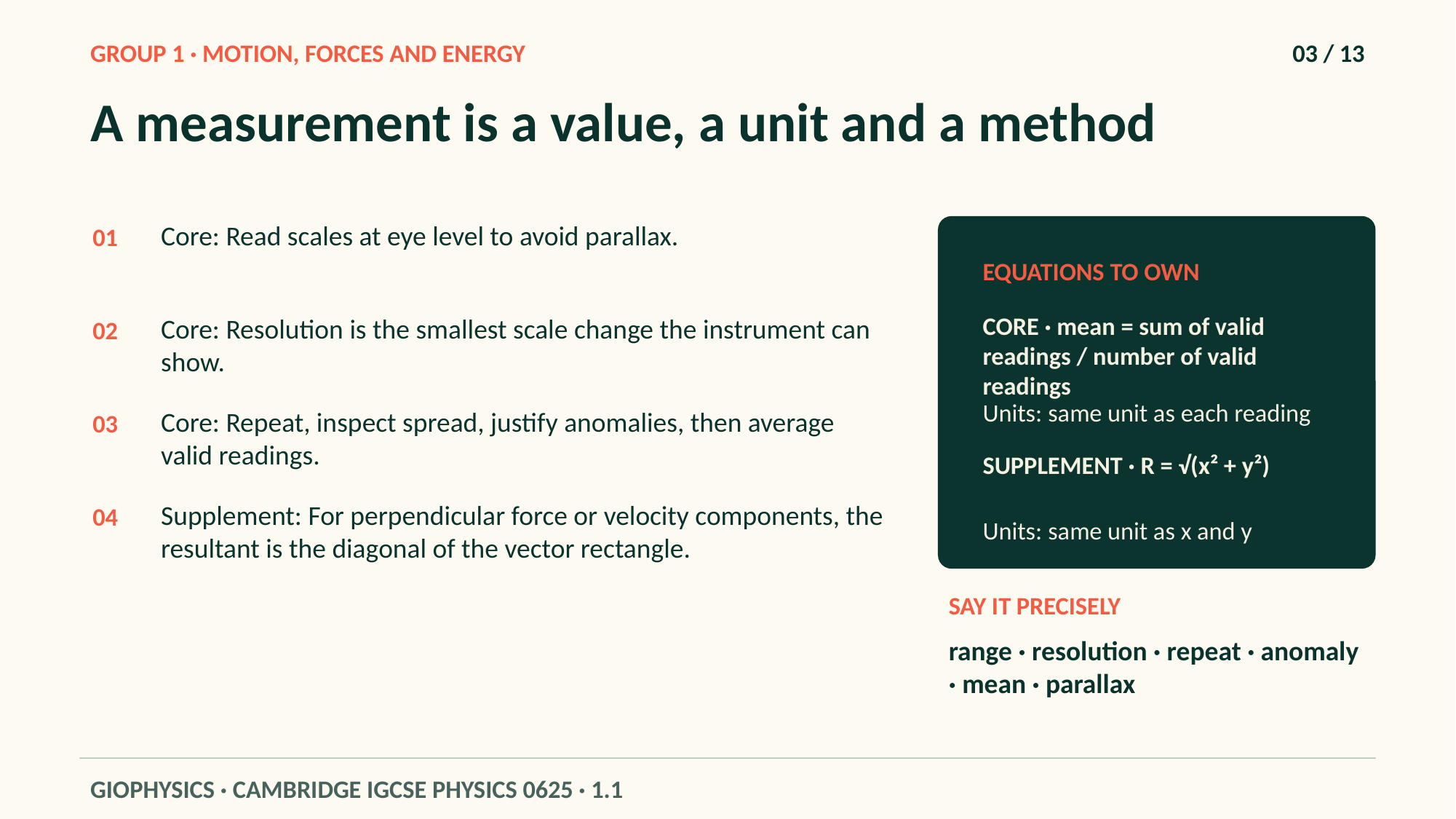

GROUP 1 · MOTION, FORCES AND ENERGY
03 / 13
A measurement is a value, a unit and a method
Core: Read scales at eye level to avoid parallax.
01

EQUATIONS TO OWN
CORE · mean = sum of valid readings / number of valid readings
Core: Resolution is the smallest scale change the instrument can show.
02
Units: same unit as each reading
Core: Repeat, inspect spread, justify anomalies, then average valid readings.
03
SUPPLEMENT · R = √(x² + y²)
Supplement: For perpendicular force or velocity components, the resultant is the diagonal of the vector rectangle.
04
Units: same unit as x and y
SAY IT PRECISELY
range · resolution · repeat · anomaly · mean · parallax

GIOPHYSICS · CAMBRIDGE IGCSE PHYSICS 0625 · 1.1